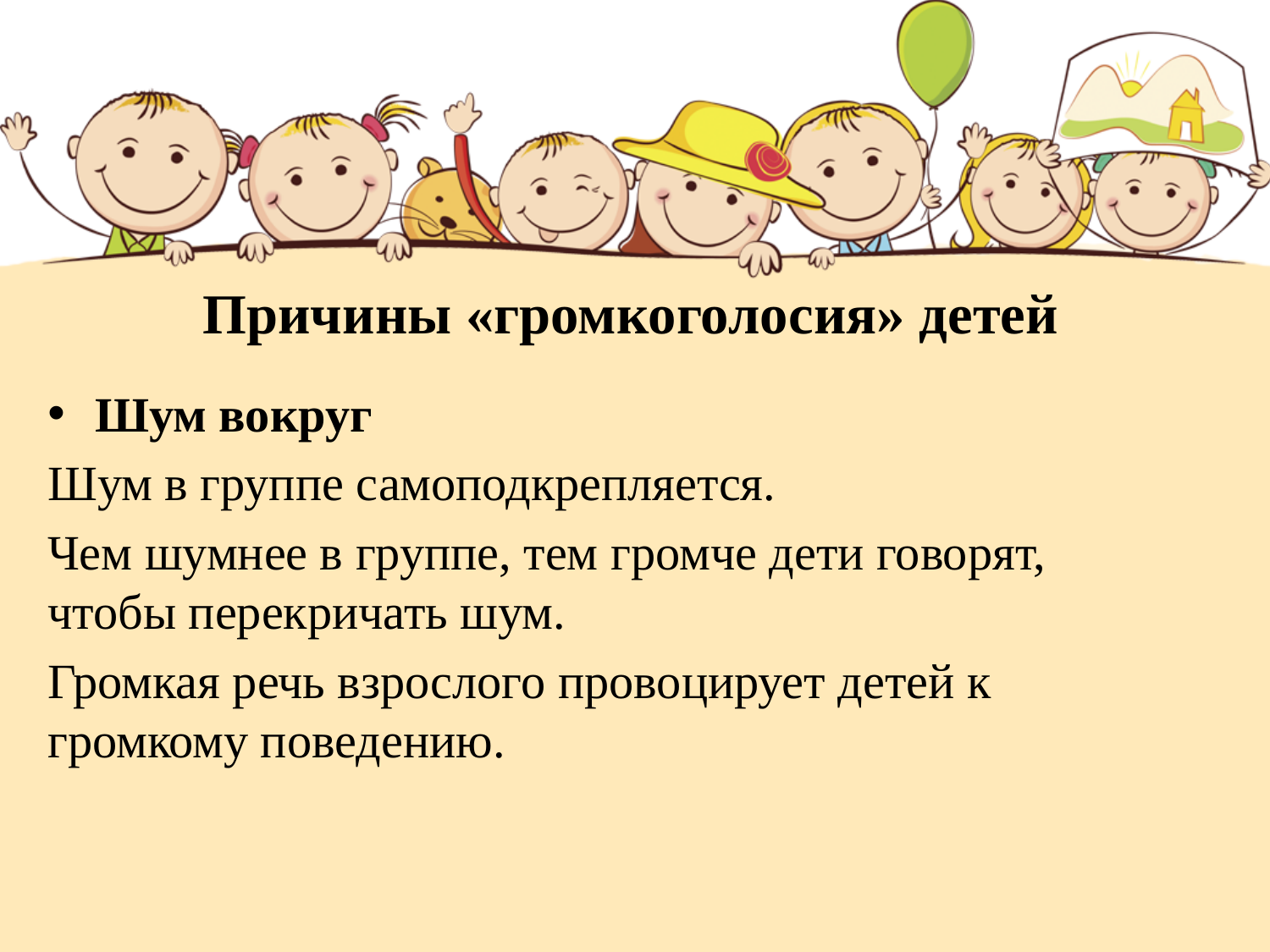

# Причины «громкоголосия» детей
Шум вокруг
Шум в группе самоподкрепляется.
Чем шумнее в группе, тем громче дети говорят, чтобы перекричать шум.
Громкая речь взрослого провоцирует детей к громкому поведению.